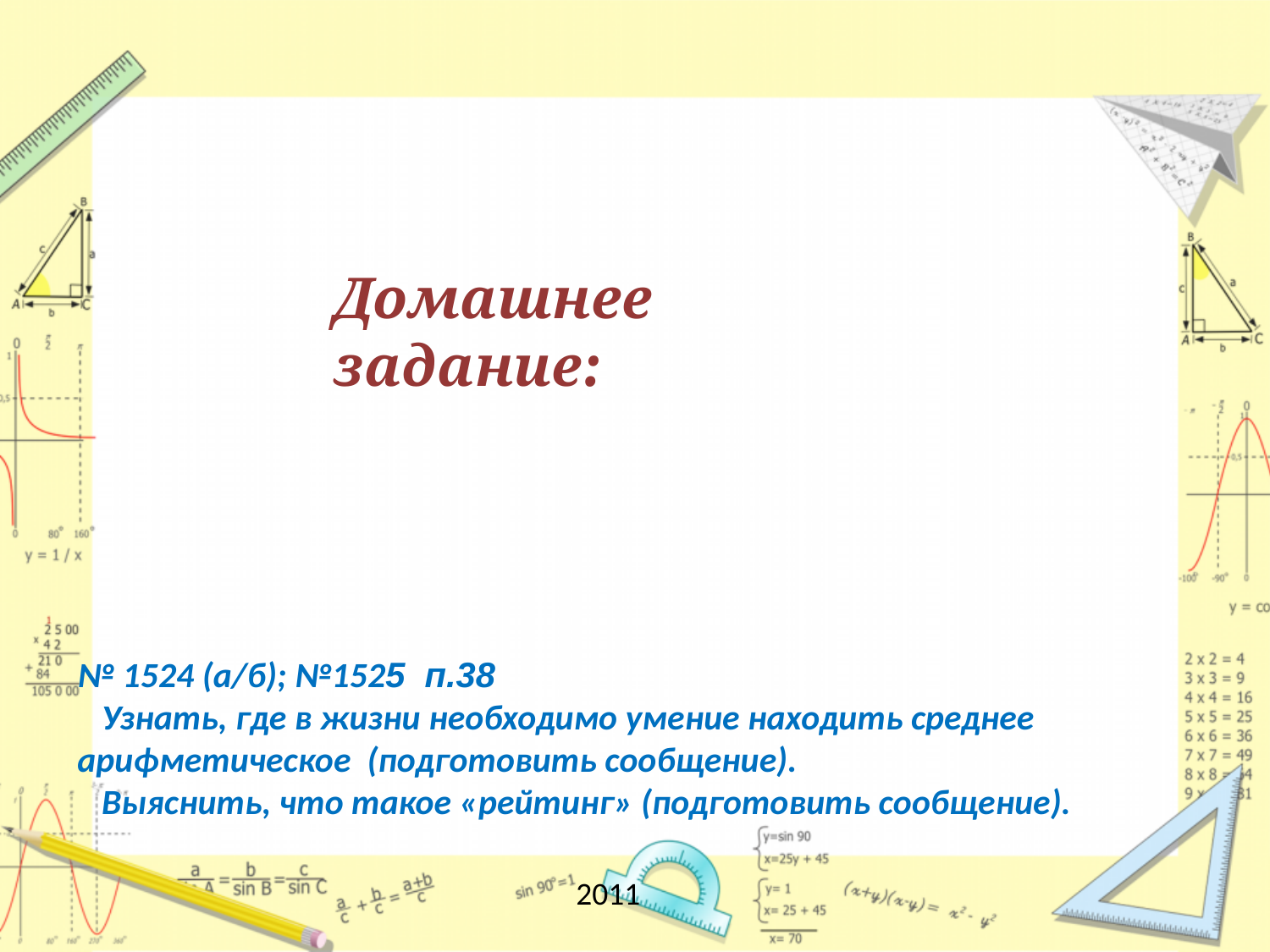

Домашнее  задание:
№ 1524 (а/б); №1525  п.38
   Узнать, где в жизни необходимо умение находить среднее арифметическое  (подготовить сообщение).
   Выяснить, что такое «рейтинг» (подготовить сообщение).

2011